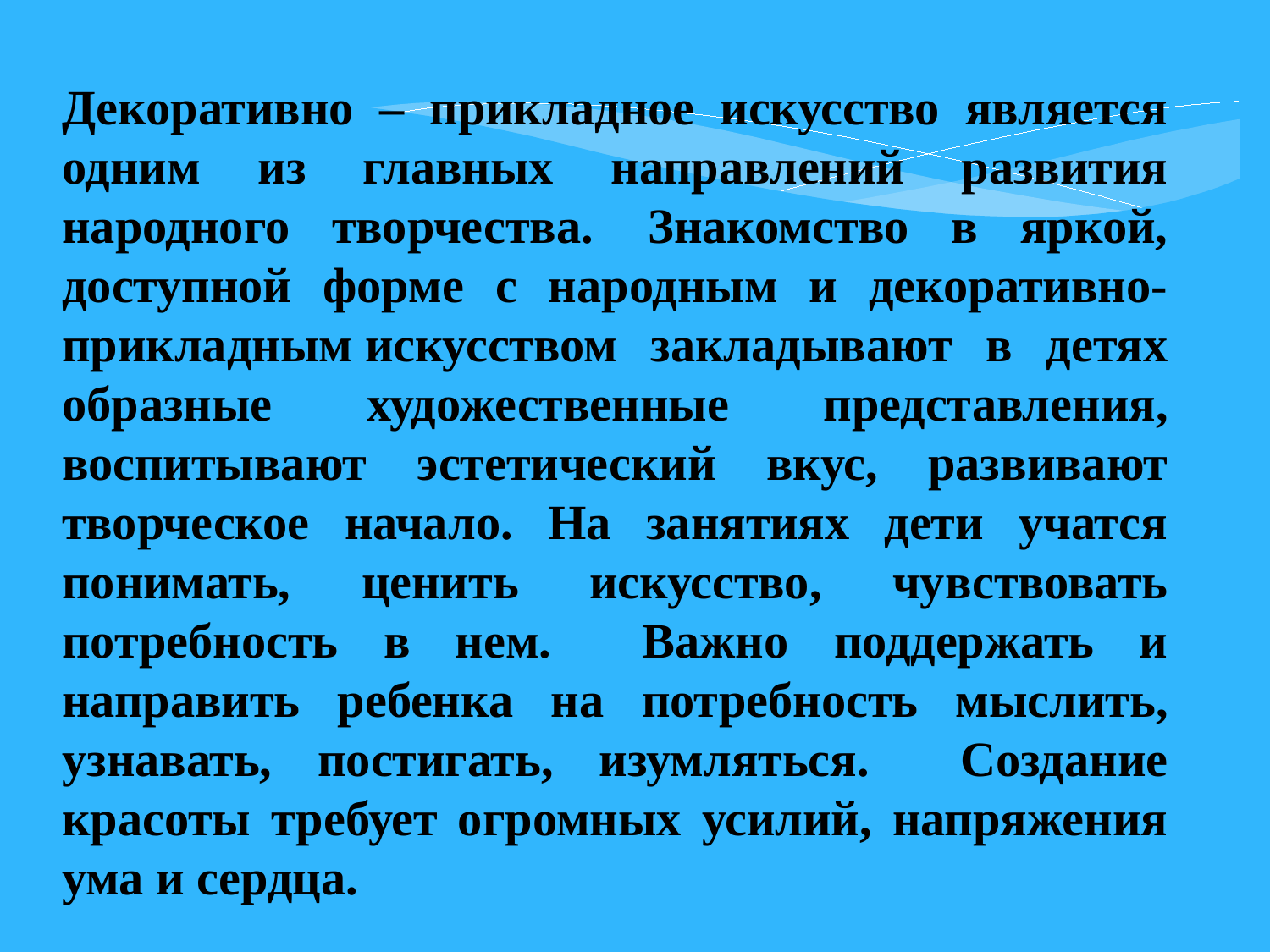

Декоративно – прикладное искусство является одним из главных направлений развития народного творчества.  Знакомство в яркой, доступной форме с народным и декоративно-прикладным искусством закладывают в детях образные художественные представления, воспитывают эстетический вкус, развивают творческое начало. На занятиях дети учатся понимать, ценить искусство, чувствовать потребность в нем.  Важно поддержать и направить ребенка на потребность мыслить, узнавать, постигать, изумляться.  Создание красоты требует огромных усилий, напряжения ума и сердца.